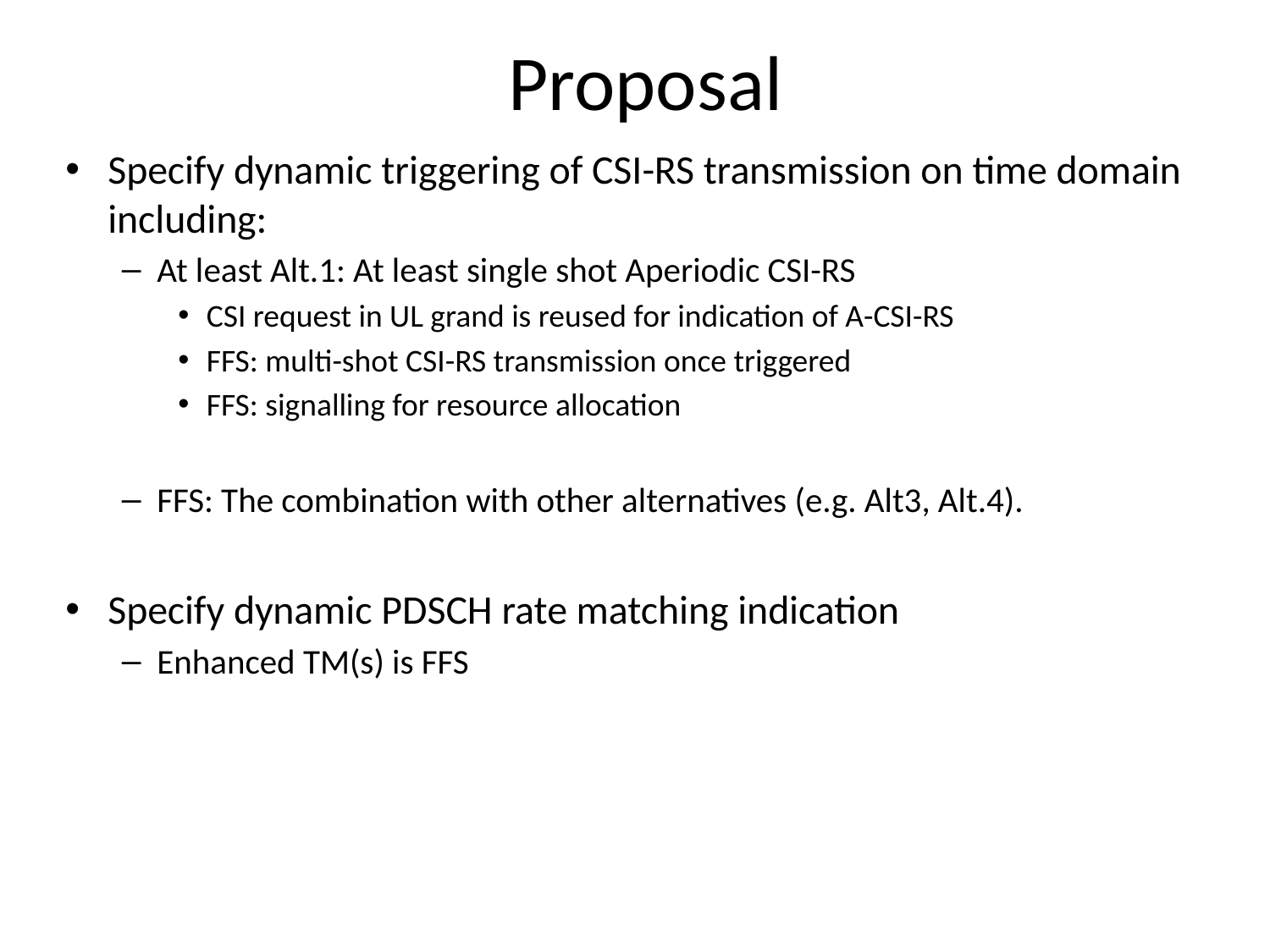

# Proposal
Specify dynamic triggering of CSI-RS transmission on time domain including:
At least Alt.1: At least single shot Aperiodic CSI-RS
CSI request in UL grand is reused for indication of A-CSI-RS
FFS: multi-shot CSI-RS transmission once triggered
FFS: signalling for resource allocation

FFS: The combination with other alternatives (e.g. Alt3, Alt.4).

Specify dynamic PDSCH rate matching indication
Enhanced TM(s) is FFS